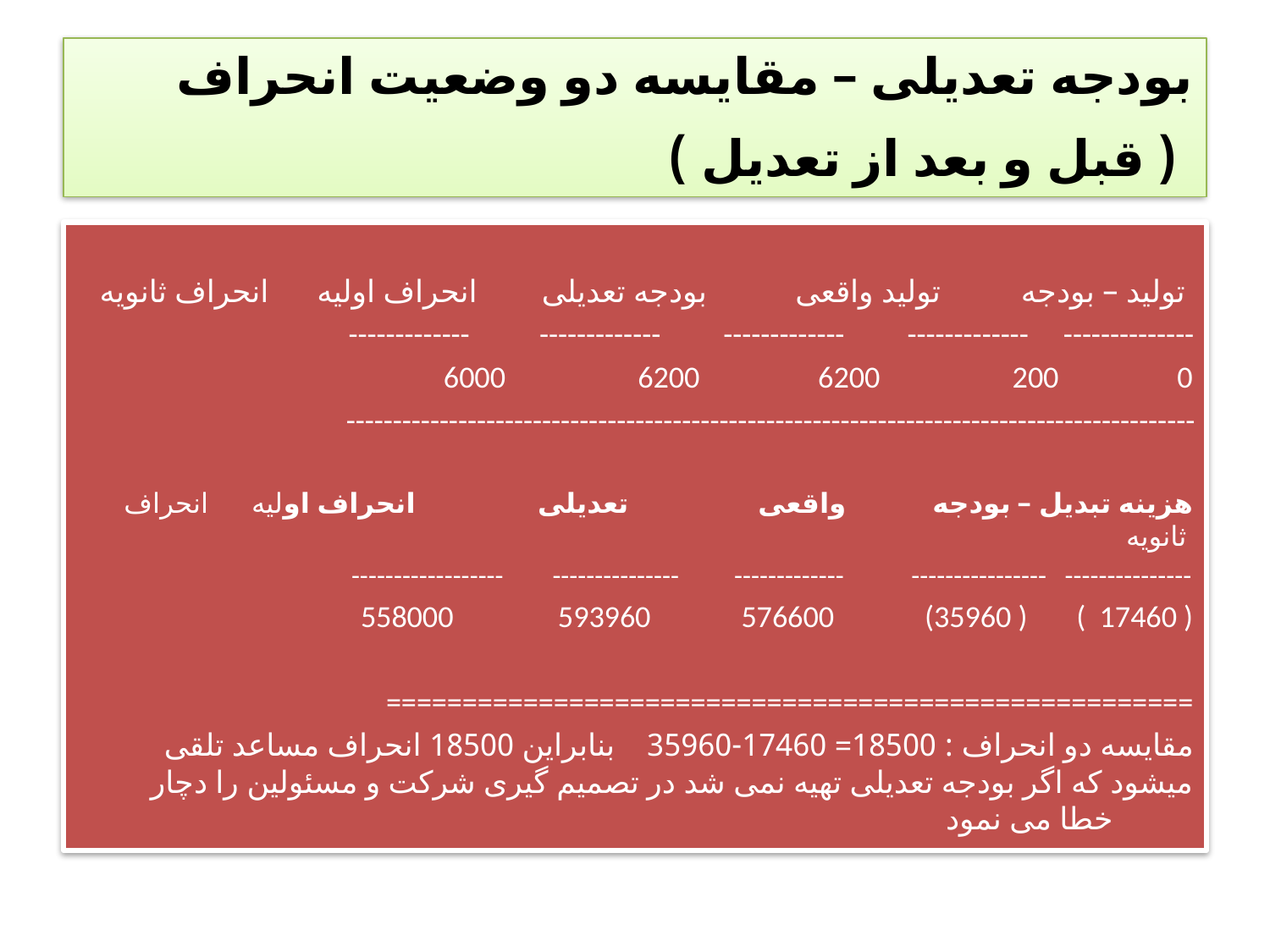

# بودجه تعدیلی – مقایسه دو وضعیت انحراف ( قبل و بعد از تعدیل )

 تولید – بودجه          تولید واقعی           بودجه تعدیلی        انحراف اولیه      انحراف ثانویه
-------------          -------------         -------------         -------------     --------------
   6000                   6200                 6200                   200                 0
-------------------------------------------------------------------------------------------

هزینه تبدیل – بودجه            واقعی                  تعدیلی                 انحراف اولیه      انحراف ثانویه
------------------        ---------------         -------------           ----------------   ---------------
   558000               593960             576600             (35960 )       (  17460 )

=====================================================
مقایسه دو انحراف : 18500= 17460-35960    بنابراین 18500 انحراف مساعد تلقی میشود که اگر بودجه تعدیلی تهیه نمی شد در تصمیم گیری شرکت و مسئولین را دچار خطا می نمود